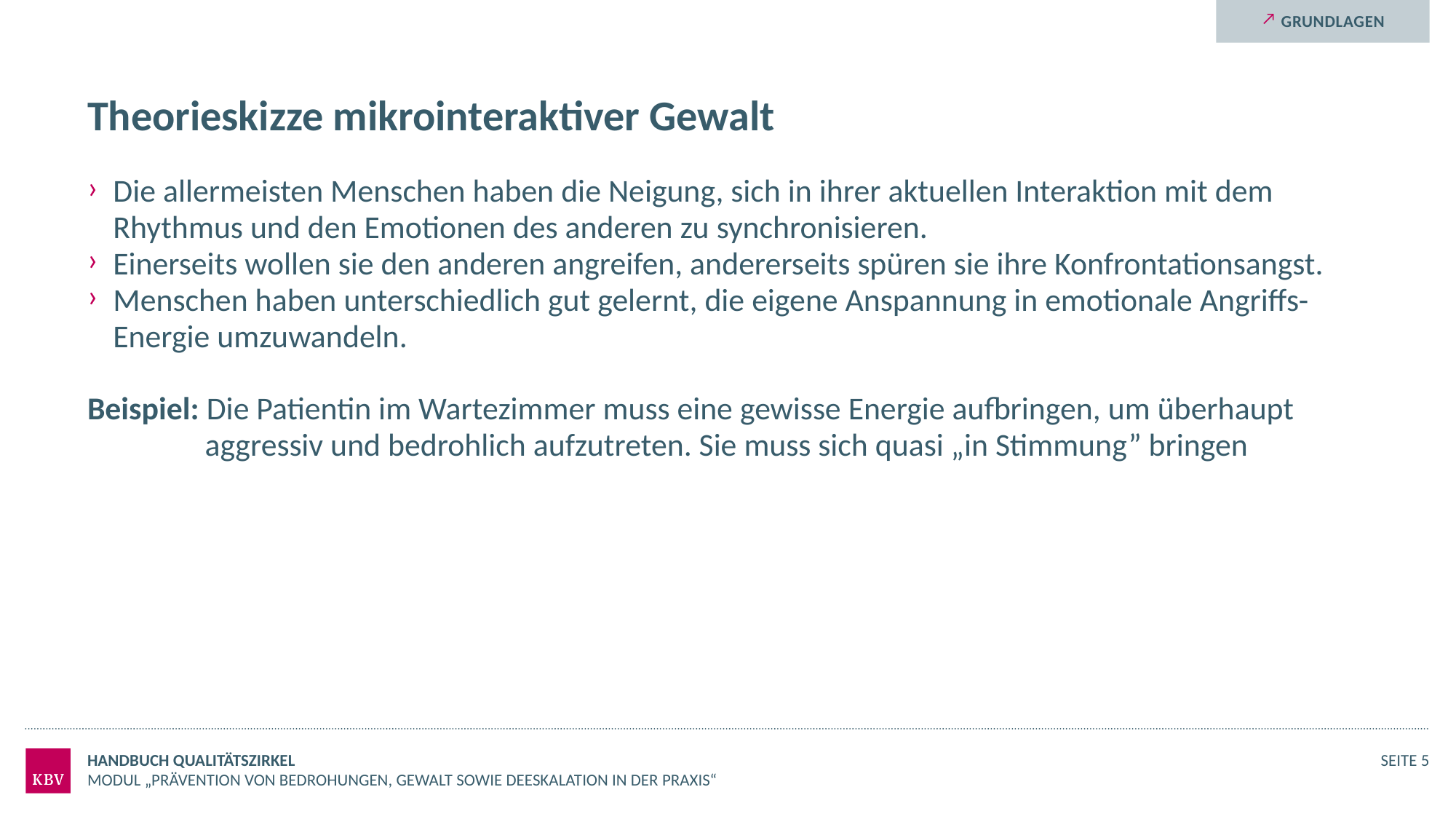

Grundlagen
# Theorieskizze mikrointeraktiver Gewalt
Die allermeisten Menschen haben die Neigung, sich in ihrer aktuellen Interaktion mit dem Rhythmus und den Emotionen des anderen zu synchronisieren.
Einerseits wollen sie den anderen angreifen, andererseits spüren sie ihre Konfrontationsangst.
Menschen haben unterschiedlich gut gelernt, die eigene Anspannung in emotionale Angriffs-Energie umzuwandeln.

Beispiel: Die Patientin im Wartezimmer muss eine gewisse Energie aufbringen, um überhaupt aggressiv und bedrohlich aufzutreten. Sie muss sich quasi „in Stimmung” bringen
Handbuch Qualitätszirkel
Seite 5
Modul „Prävention von Bedrohungen, Gewalt sowie Deeskalation in der Praxis“